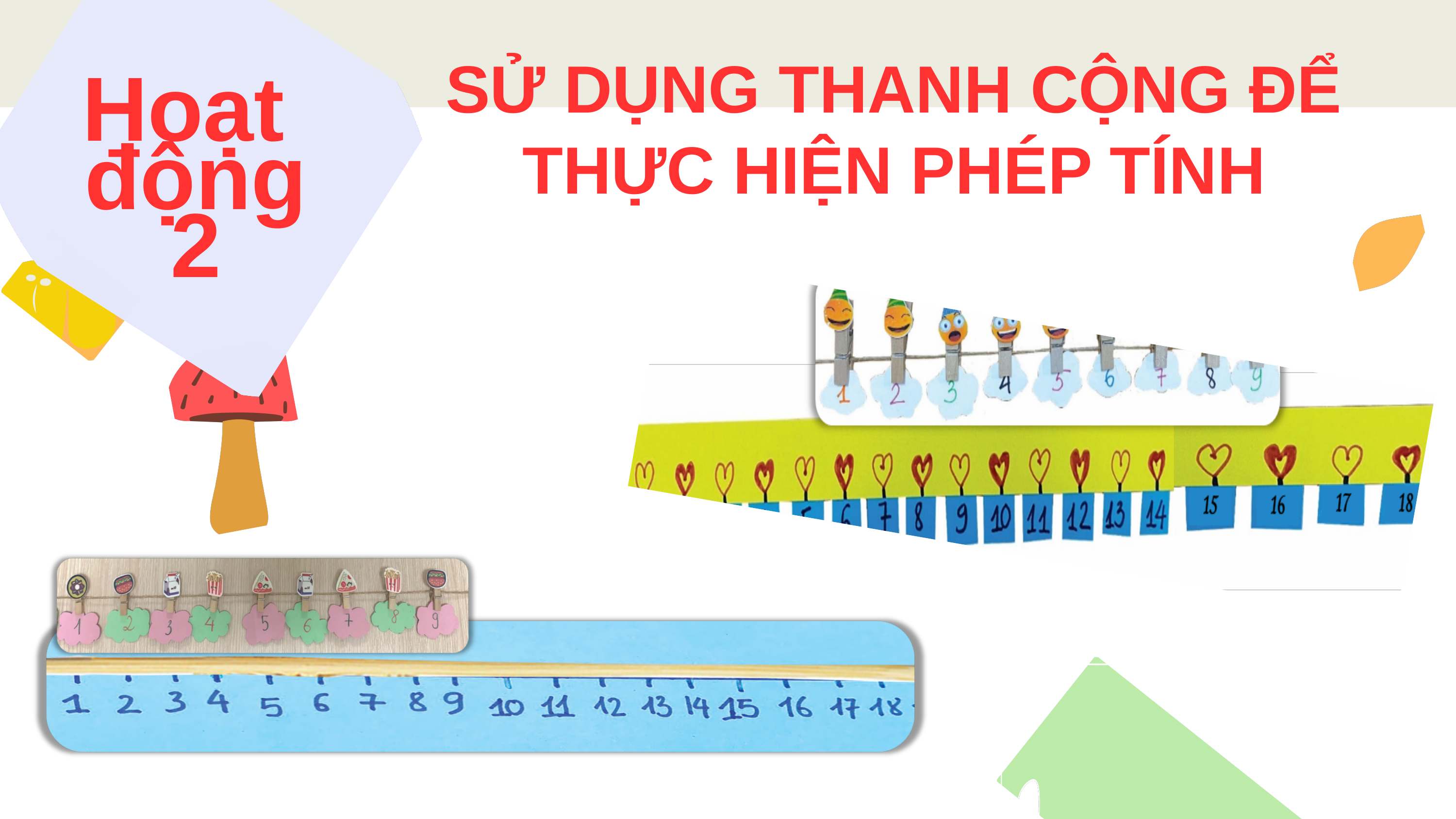

SỬ DỤNG THANH CỘNG ĐỂ THỰC HIỆN PHÉP TÍNH
Hoạt  động 2